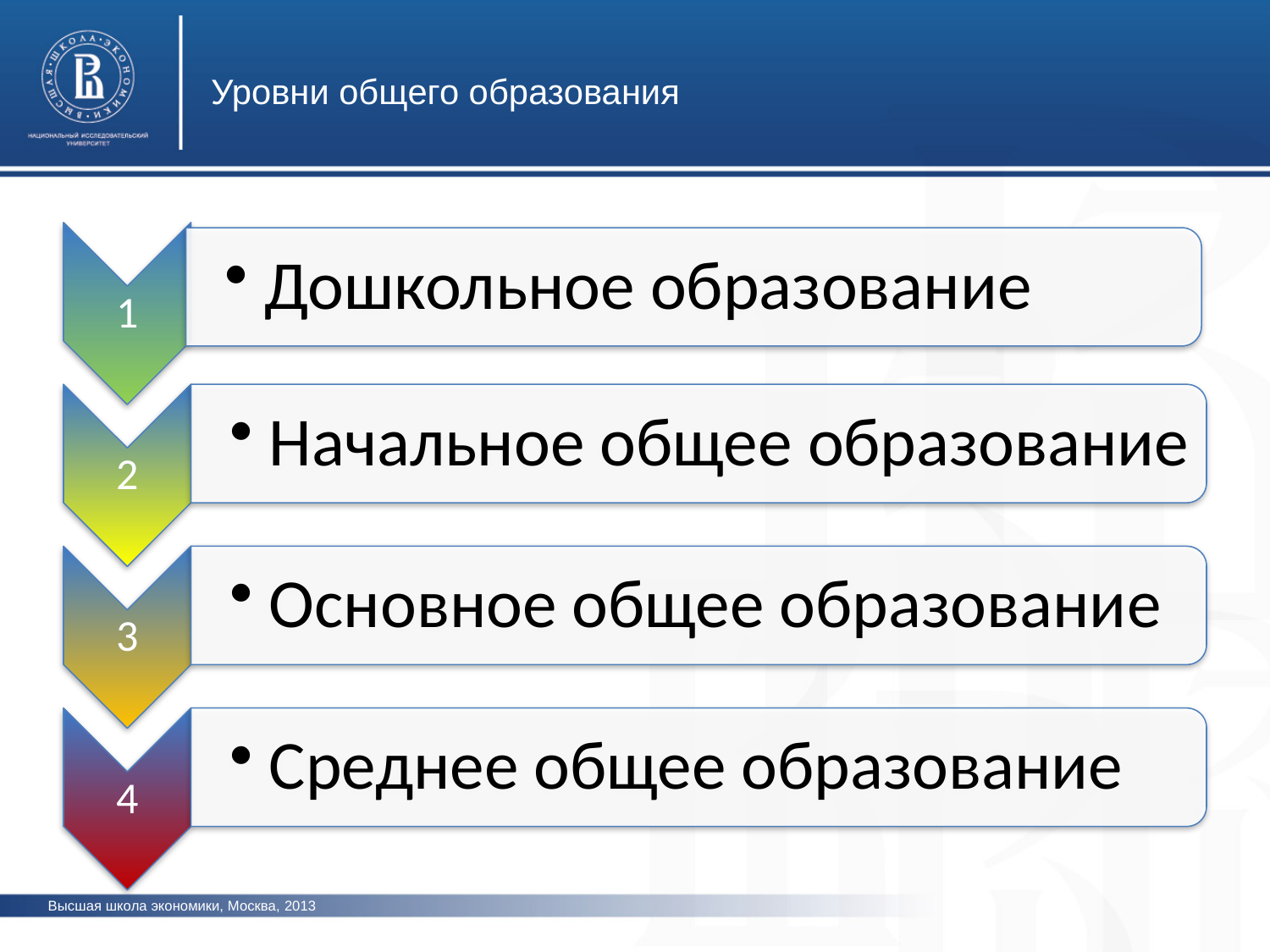

Уровни общего образования
1
Дошкольное образование
2
Начальное общее образование
3
Основное общее образование
4
Среднее общее образование
Высшая школа экономики, Москва, 2013